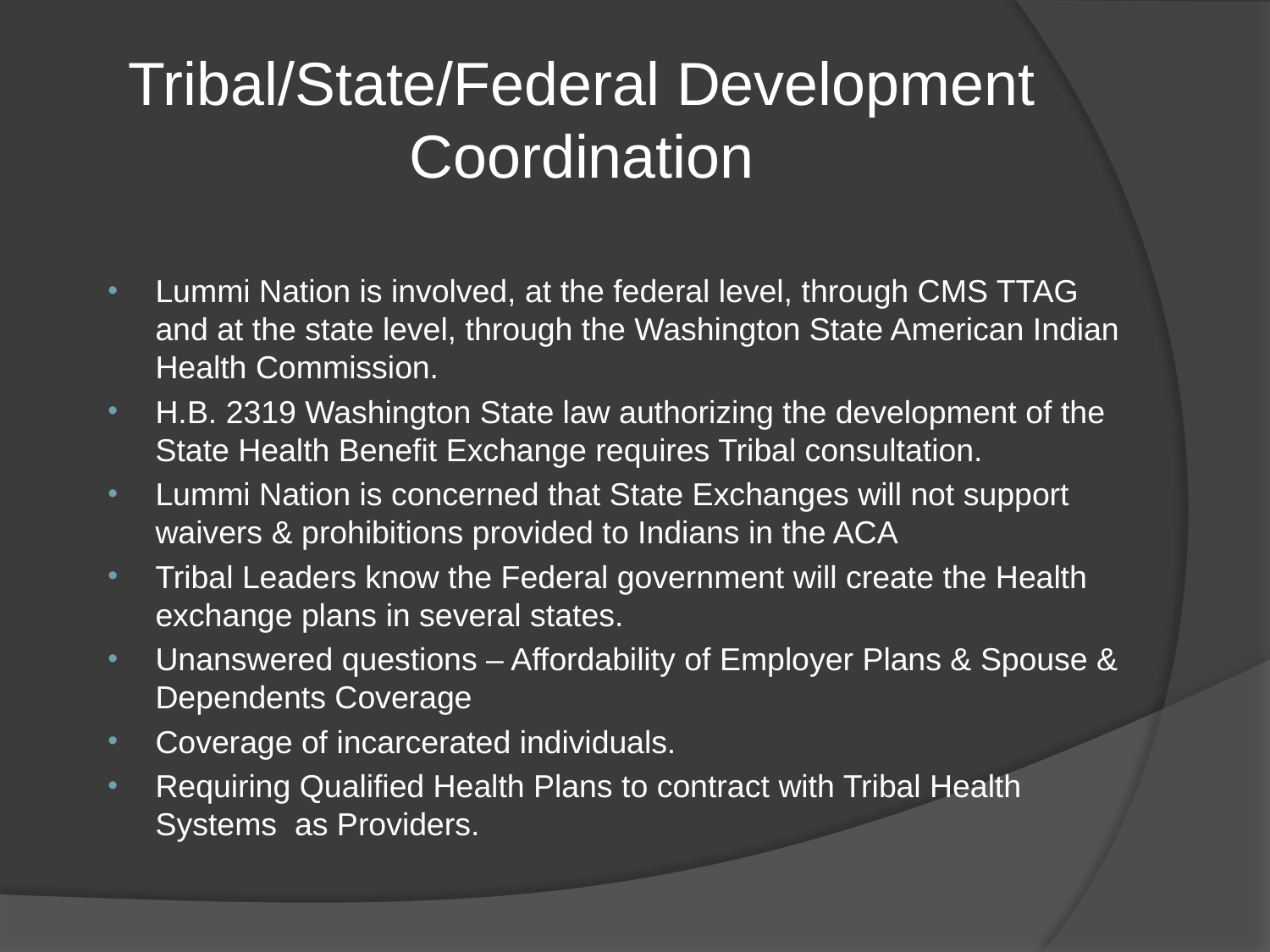

# Tribal/State/Federal Development Coordination
Lummi Nation is involved, at the federal level, through CMS TTAG and at the state level, through the Washington State American Indian Health Commission.
H.B. 2319 Washington State law authorizing the development of the State Health Benefit Exchange requires Tribal consultation.
Lummi Nation is concerned that State Exchanges will not support waivers & prohibitions provided to Indians in the ACA
Tribal Leaders know the Federal government will create the Health exchange plans in several states.
Unanswered questions – Affordability of Employer Plans & Spouse & Dependents Coverage
Coverage of incarcerated individuals.
Requiring Qualified Health Plans to contract with Tribal Health Systems  as Providers.